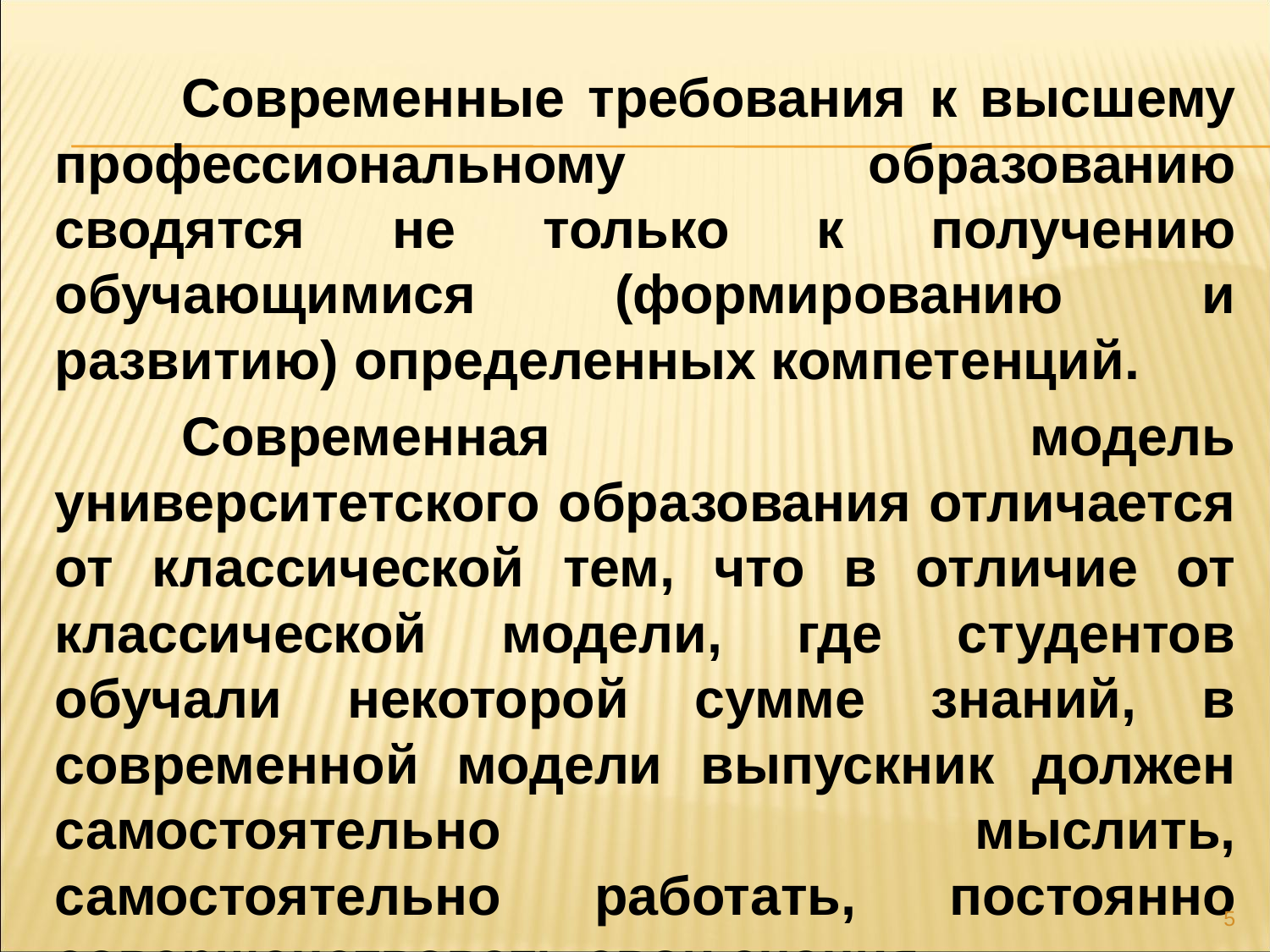

Современные требования к высшему профессиональному образованию сводятся не только к получению обучающимися (формированию и развитию) определенных компетенций.
	Современная модель университетского образования отличается от классической тем, что в отличие от классической модели, где студентов обучали некоторой сумме знаний, в современной модели выпускник должен самостоятельно мыслить, самостоятельно работать, постоянно совершенствовать свои знания.
5